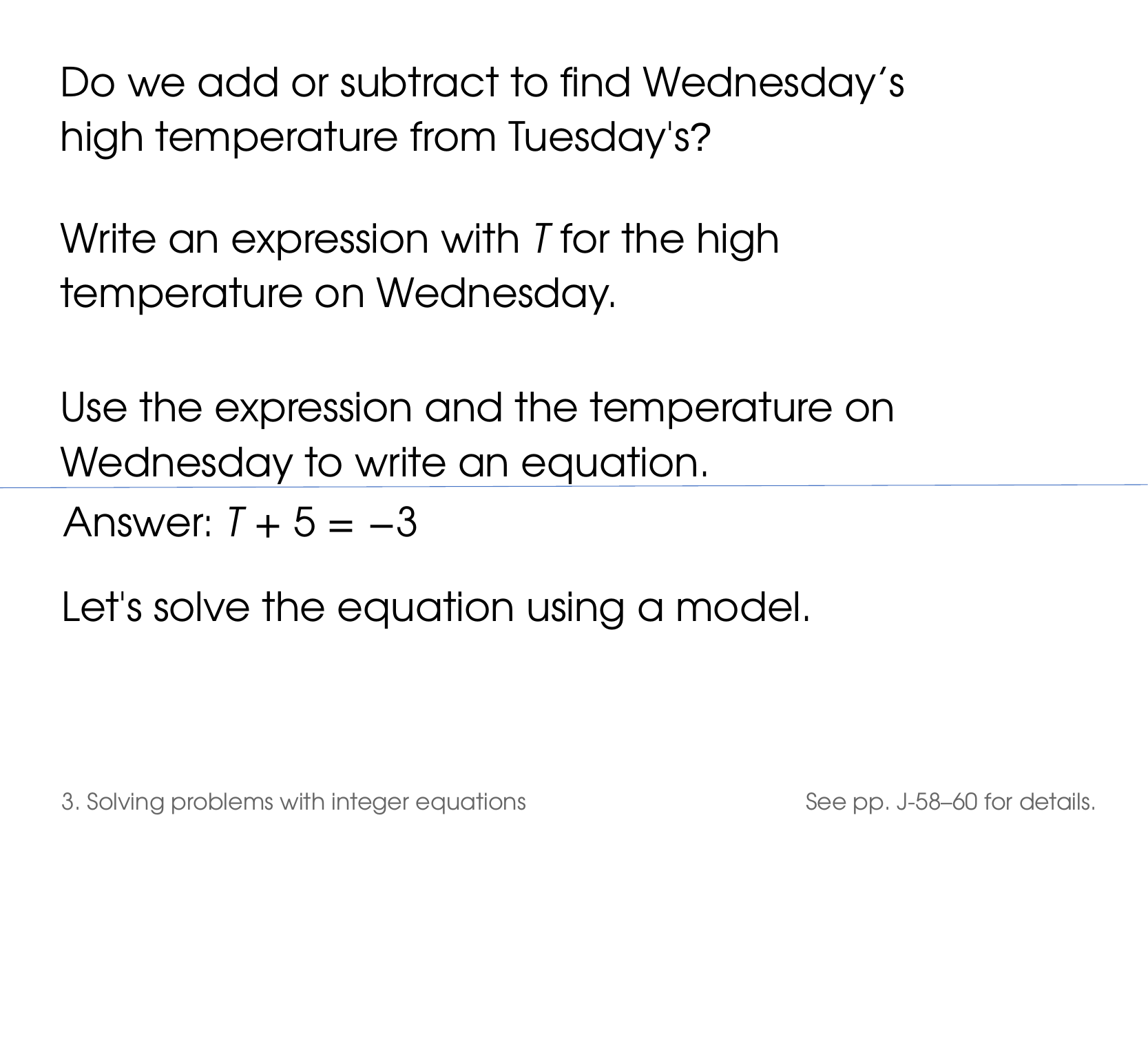

Do we add or subtract to find Wednesday’s
high temperature from Tuesday's?
Write an expression with T for the high
​temperature on Wednesday.
Use the expression and the temperature on Wednesday to write an equation.
Answer: T + 5 = −3
Let's solve the equation using a model.
3. Solving problems with integer equations
See pp. J-58–60 for details.